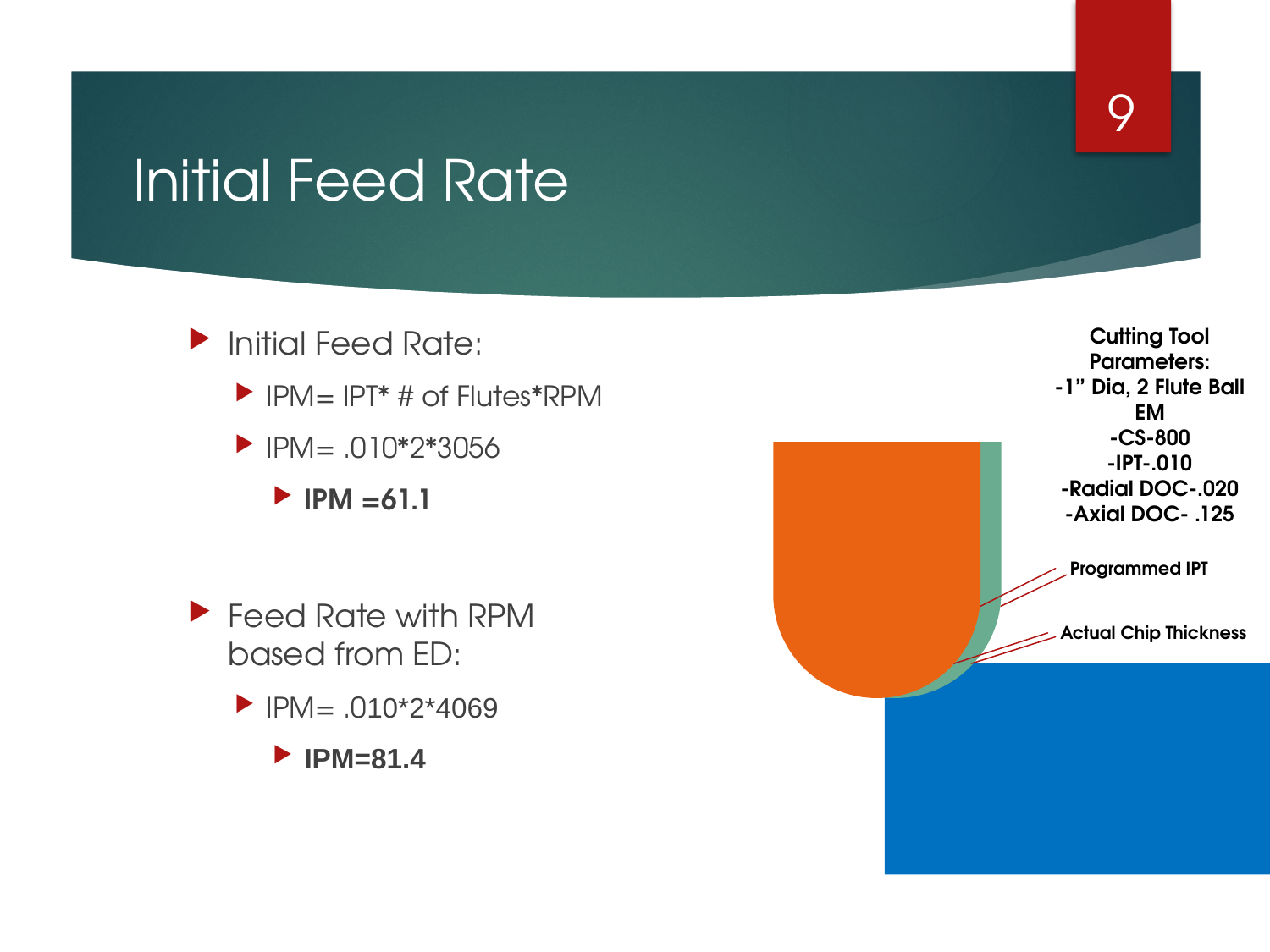

9
# Initial Feed Rate
Initial Feed Rate:
IPM= IPT* # of Flutes*RPM
IPM= .010*2*3056
IPM =61.1

Feed Rate with RPM based from ED:
IPM= .010*2*4069
IPM=81.4

Cutting Tool Parameters:
-1” Dia, 2 Flute Ball EM
-CS-800
-IPT-.010
-Radial DOC-.020
-Axial DOC- .125

Programmed IPT
Actual Chip Thickness